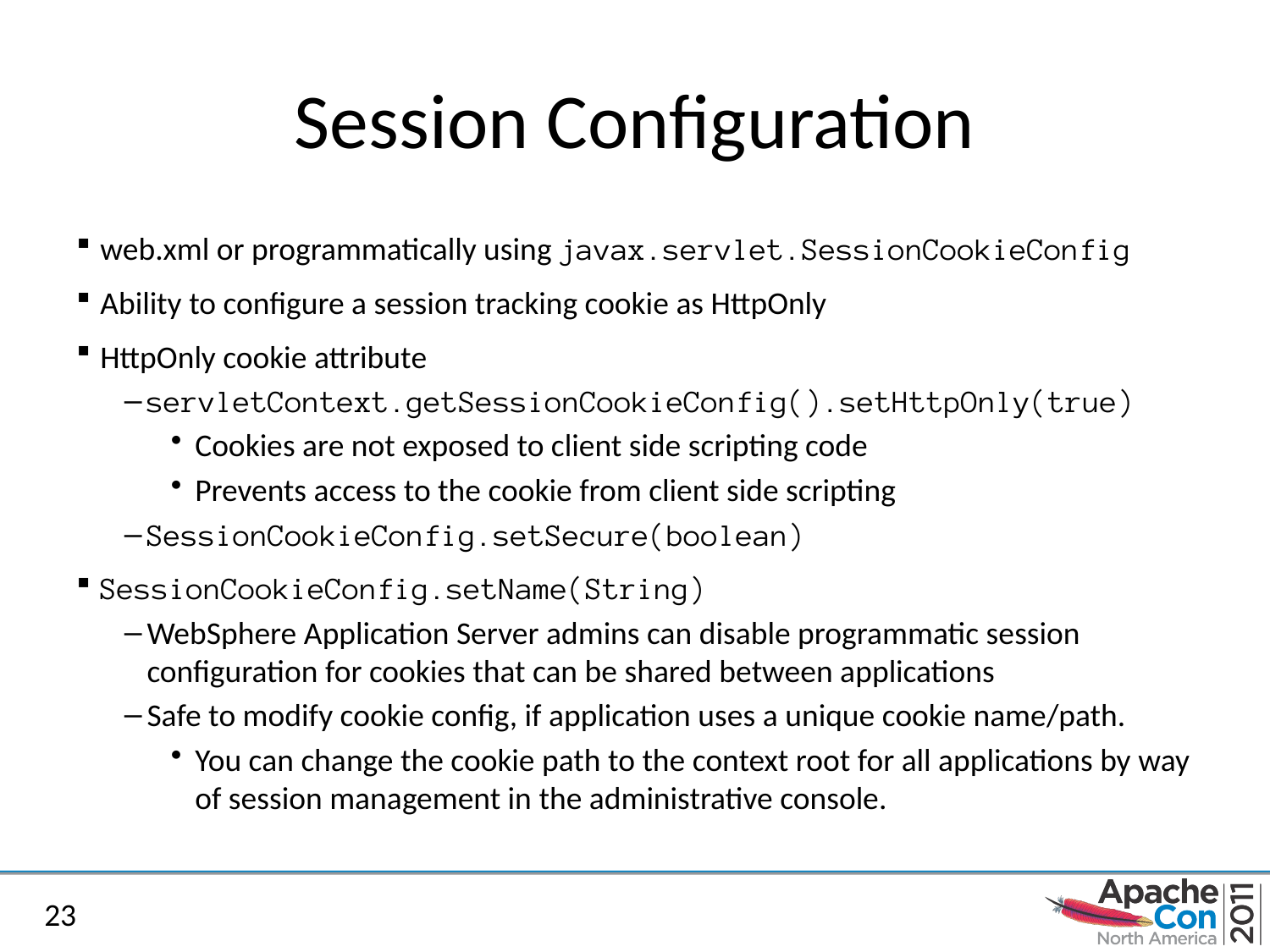

# Session Configuration
web.xml or programmatically using javax.servlet.SessionCookieConfig
Ability to configure a session tracking cookie as HttpOnly
HttpOnly cookie attribute
servletContext.getSessionCookieConfig().setHttpOnly(true)
Cookies are not exposed to client side scripting code
Prevents access to the cookie from client side scripting
SessionCookieConfig.setSecure(boolean)
SessionCookieConfig.setName(String)
WebSphere Application Server admins can disable programmatic session configuration for cookies that can be shared between applications
Safe to modify cookie config, if application uses a unique cookie name/path.
You can change the cookie path to the context root for all applications by way of session management in the administrative console.